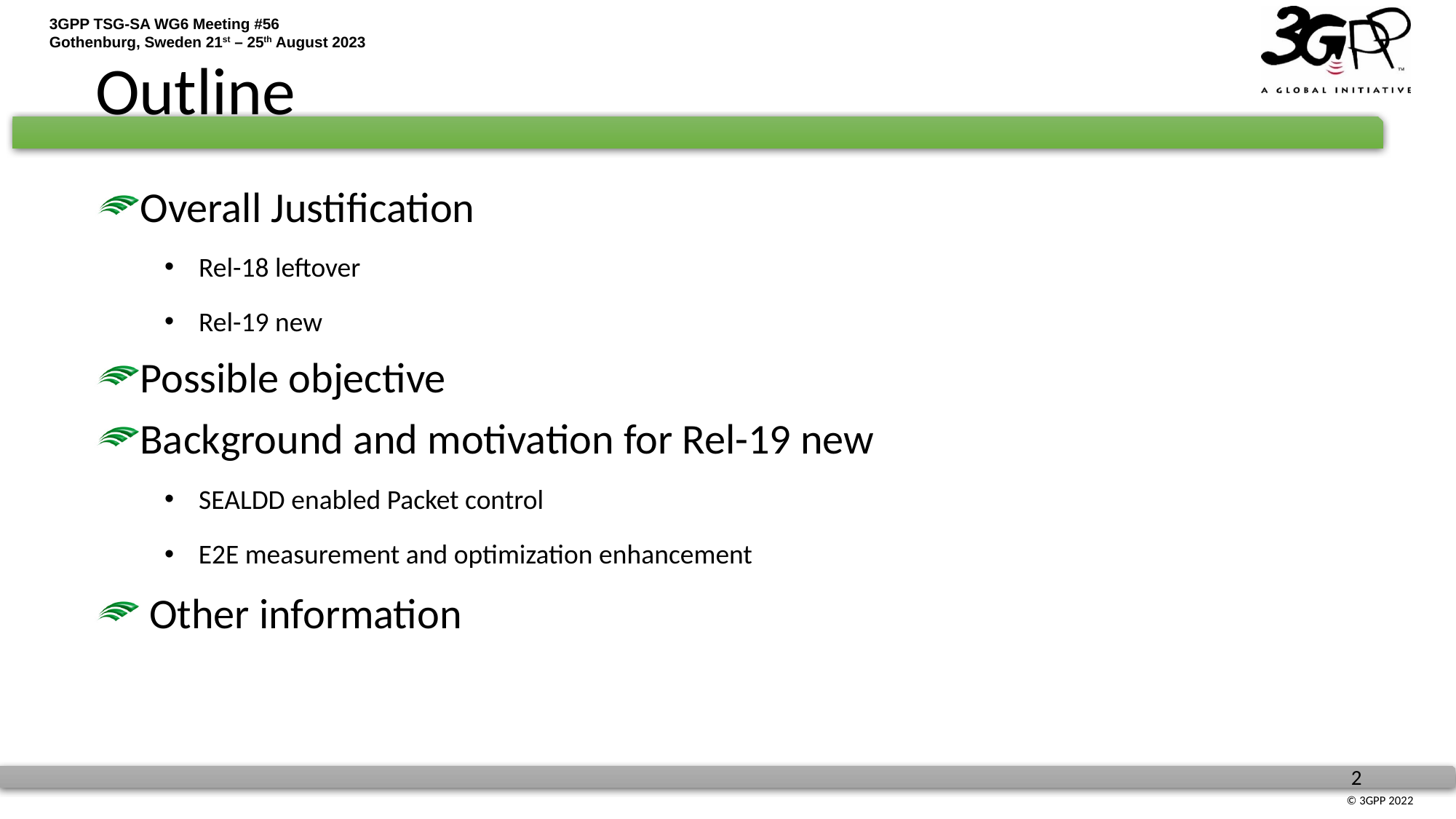

# Outline
Overall Justification

Rel-18 leftover
Rel-19 new
Possible objective
Background and motivation for Rel-19 new
SEALDD enabled Packet control
E2E measurement and optimization enhancement
 Other information